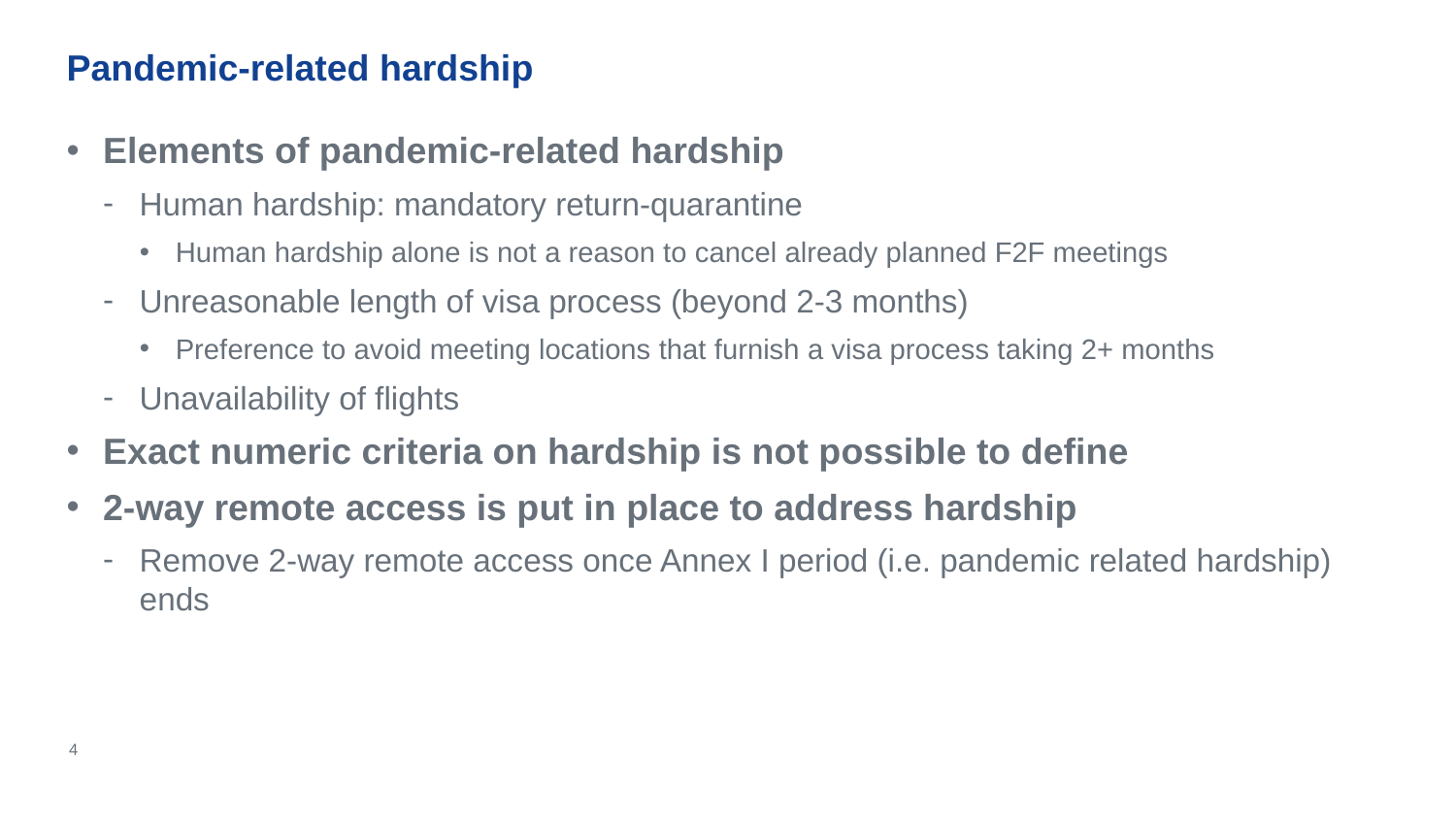

# Pandemic-related hardship
Elements of pandemic-related hardship
Human hardship: mandatory return-quarantine
Human hardship alone is not a reason to cancel already planned F2F meetings
Unreasonable length of visa process (beyond 2-3 months)
Preference to avoid meeting locations that furnish a visa process taking 2+ months
Unavailability of flights
Exact numeric criteria on hardship is not possible to define
2-way remote access is put in place to address hardship
Remove 2-way remote access once Annex I period (i.e. pandemic related hardship) ends